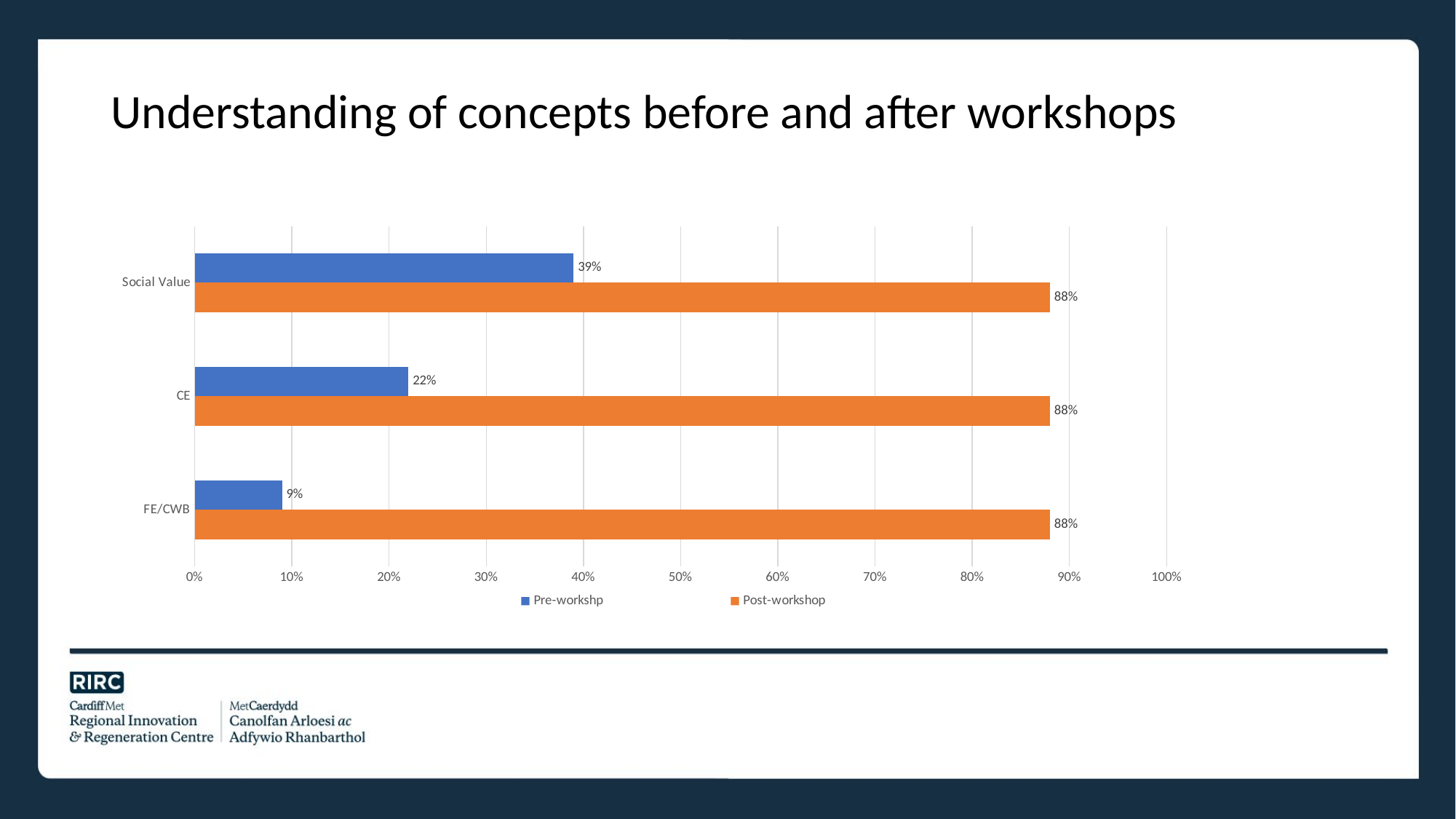

# Understanding of concepts before and after workshops

### Chart

| Category | Post-workshop | Pre-workshp |
|---|---|---|
| FE/CWB | 0.88 | 0.09 |
| CE | 0.88 | 0.22 |
| Social Value | 0.88 | 0.39 |